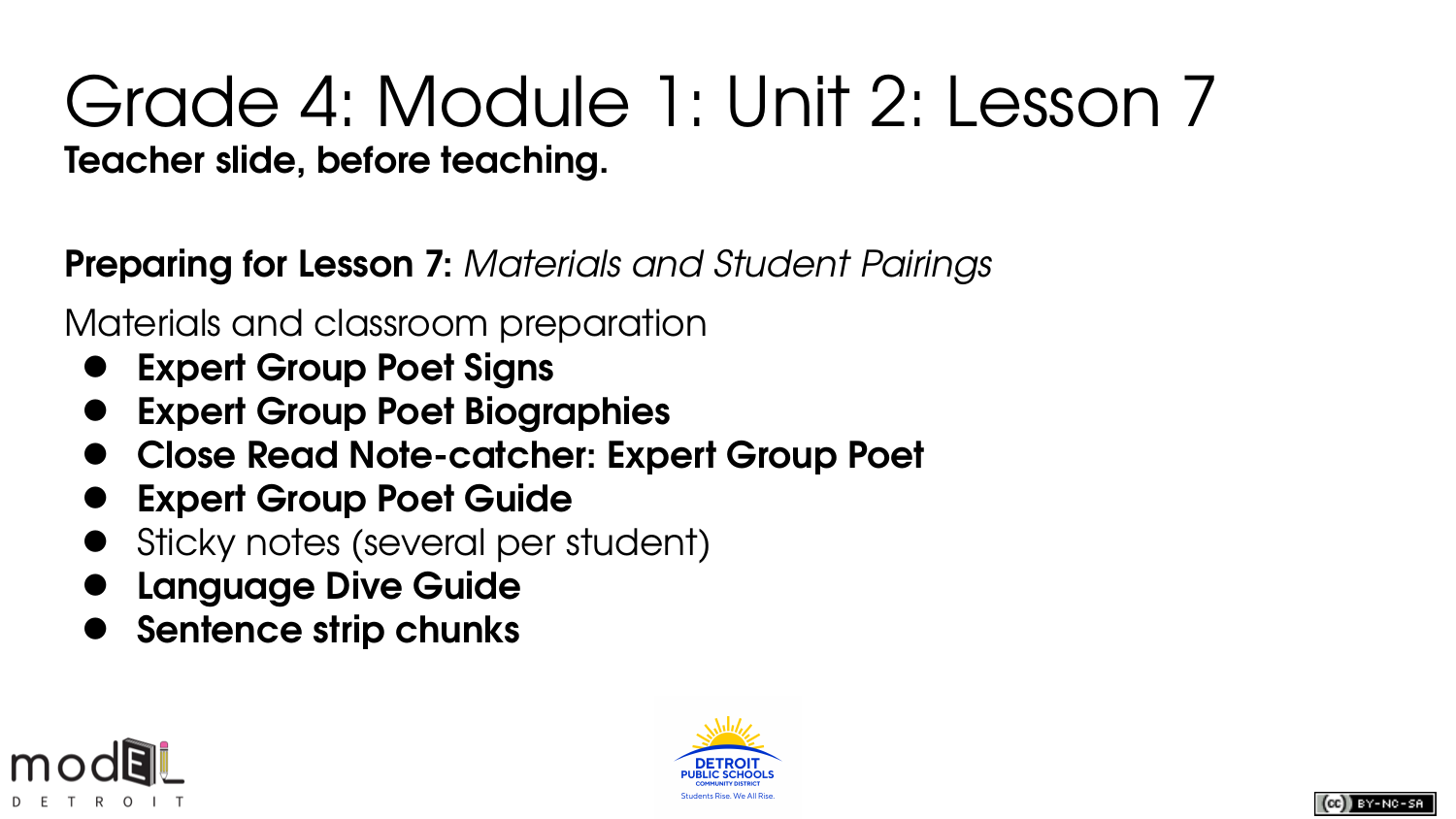

# Grade 4: Module 1: Unit 2: Lesson 7
Teacher slide, before teaching.
Preparing for Lesson 7: Materials and Student Pairings
Materials and classroom preparation
Expert Group Poet Signs
Expert Group Poet Biographies
Close Read Note-catcher: Expert Group Poet
Expert Group Poet Guide
Sticky notes (several per student)
Language Dive Guide
Sentence strip chunks